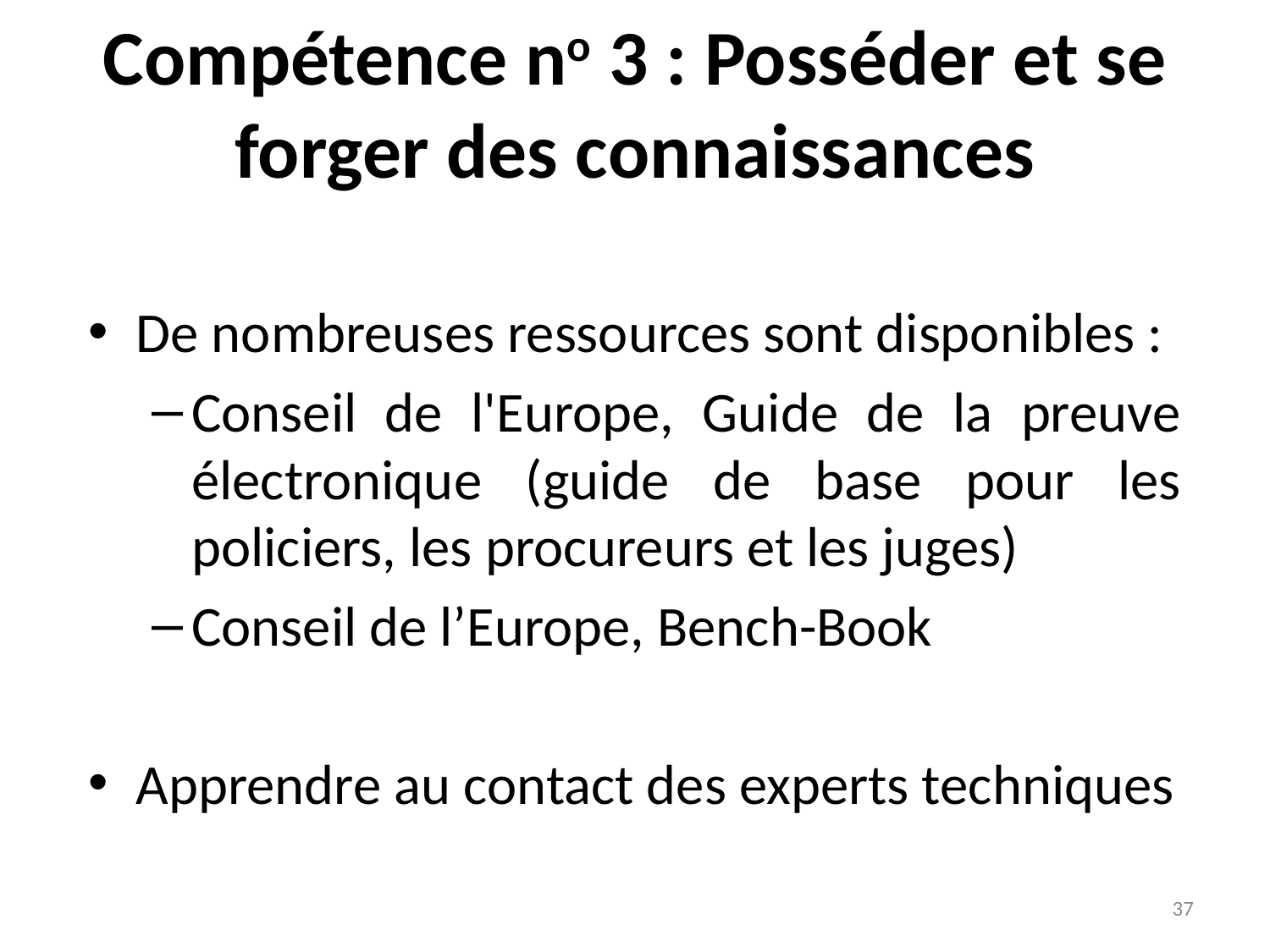

# Compétence no 3 : Posséder et se forger des connaissances

De nombreuses ressources sont disponibles :
Conseil de l'Europe, Guide de la preuve électronique (guide de base pour les policiers, les procureurs et les juges)
Conseil de l’Europe, Bench-Book

Apprendre au contact des experts techniques
37